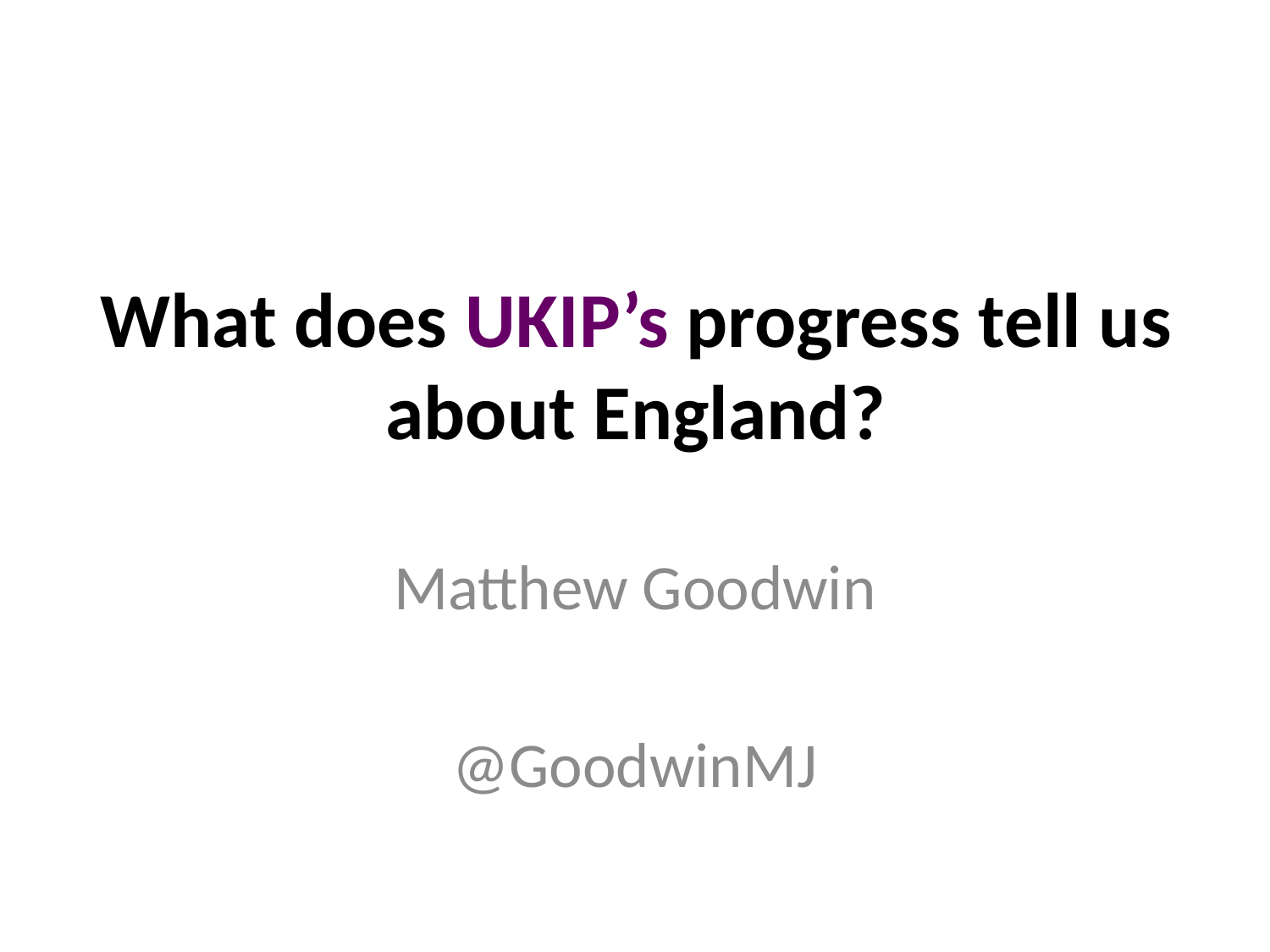

# What does UKIP’s progress tell us about England?
Matthew Goodwin

@GoodwinMJ